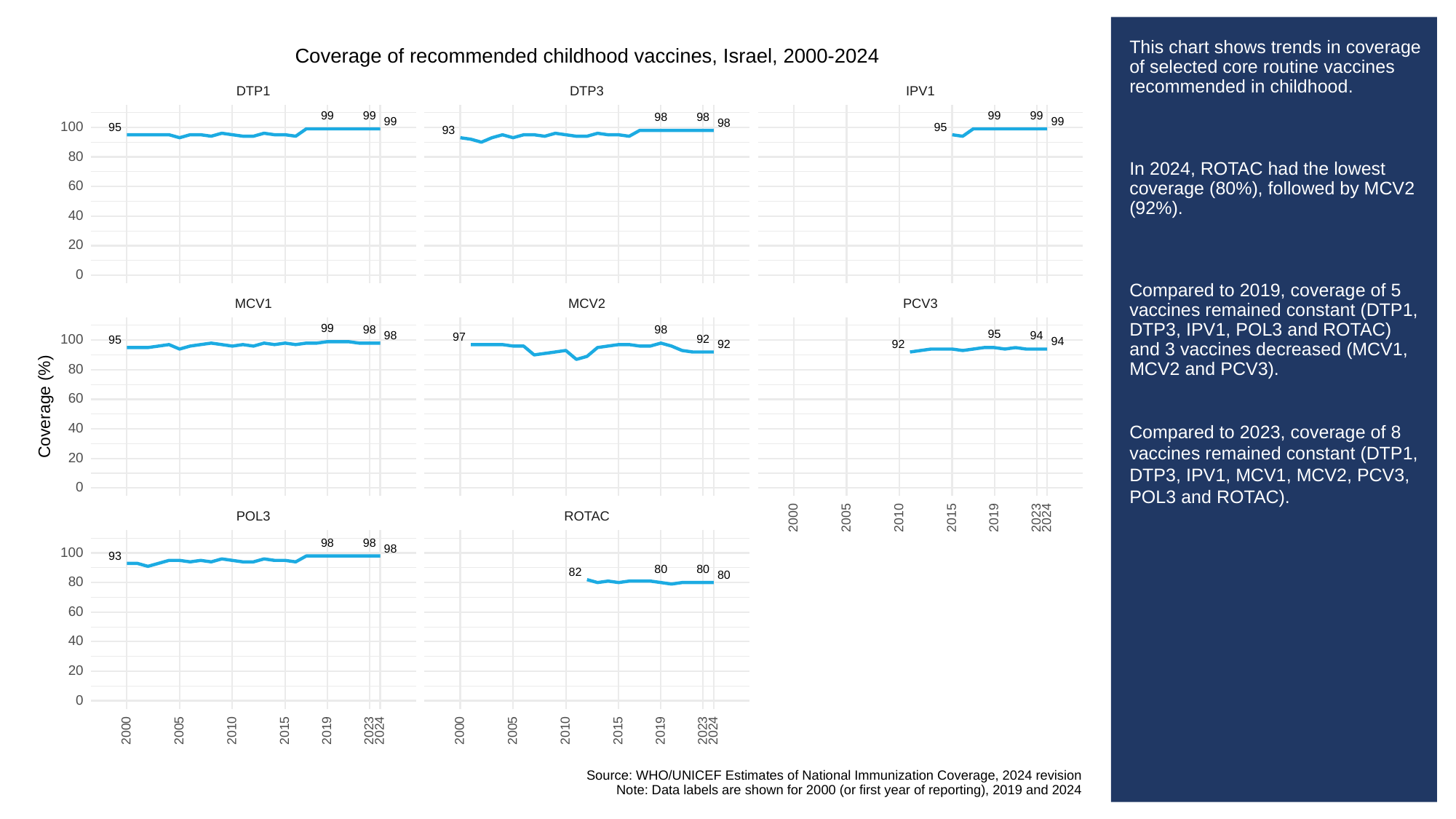

# This chart shows trends in coverage of selected core routine vaccines recommended in childhood.

In 2024, ROTAC had the lowest coverage (80%), followed by MCV2 (92%).

Compared to 2019, coverage of 5 vaccines remained constant (DTP1, DTP3, IPV1, POL3 and ROTAC) and 3 vaccines decreased (MCV1, MCV2 and PCV3).

Compared to 2023, coverage of 8 vaccines remained constant (DTP1, DTP3, IPV1, MCV1, MCV2, PCV3, POL3 and ROTAC).

Coverage of recommended childhood vaccines, Israel, 2000-2024
DTP3
DTP1
IPV1

99
99
99
99

98
98
99
99
98
100
95
95
93

80

60

40

20

0

PCV3
MCV1
MCV2

99

98
98
95
98
94
97
100
92
95
94

92
92

80

60
Coverage (%)

40

20

0

POL3
ROTAC
2023
2000
2005
2010
2015
2019
2024

98
98
98
100
93

80
80

82
80
80

60

40

20

0

2023
2023
2000
2005
2010
2015
2019
2024
2000
2005
2010
2015
2019
2024
Source: WHO/UNICEF Estimates of National Immunization Coverage, 2024 revision
Note: Data labels are shown for 2000 (or first year of reporting), 2019 and 2024